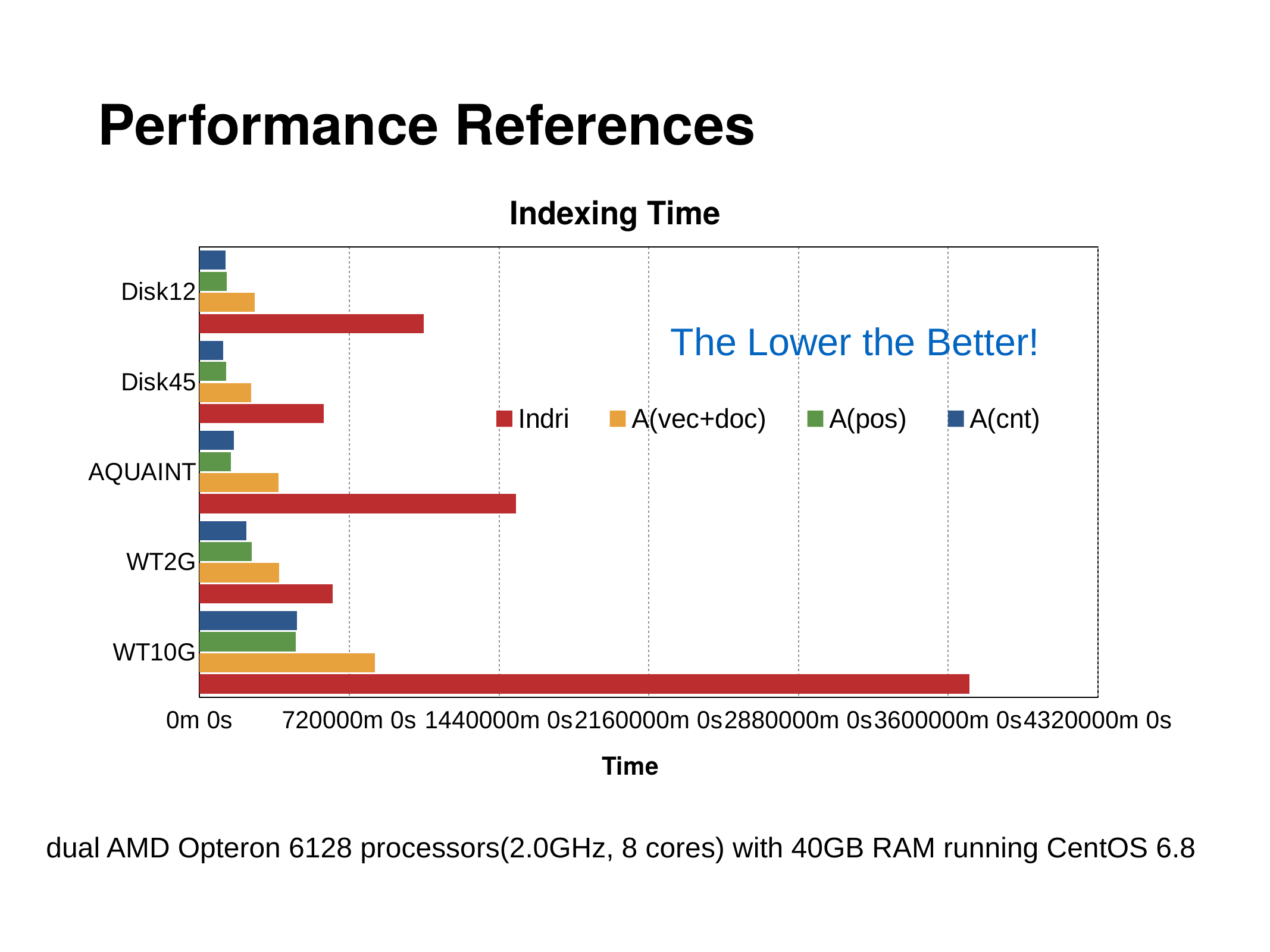

# Performance References

### Chart: Indexing Time

| Category | A(cnt) | A(pos) | A(vec+doc) | Indri |
|---|---|---|---|---|
| Disk12 | 87.0 | 90.0 | 184.0 | 748.0 |
| Disk45 | 78.0 | 88.0 | 171.0 | 415.0 |
| AQUAINT | 114.0 | 104.0 | 263.0 | 1056.0 |
| WT2G | 157.0 | 174.0 | 266.0 | 445.0 |
| WT10G | 324.0 | 321.0 | 585.0 | 2571.0 |
The Lower the Better!
dual AMD Opteron 6128 processors(2.0GHz, 8 cores) with 40GB RAM running CentOS 6.8
55